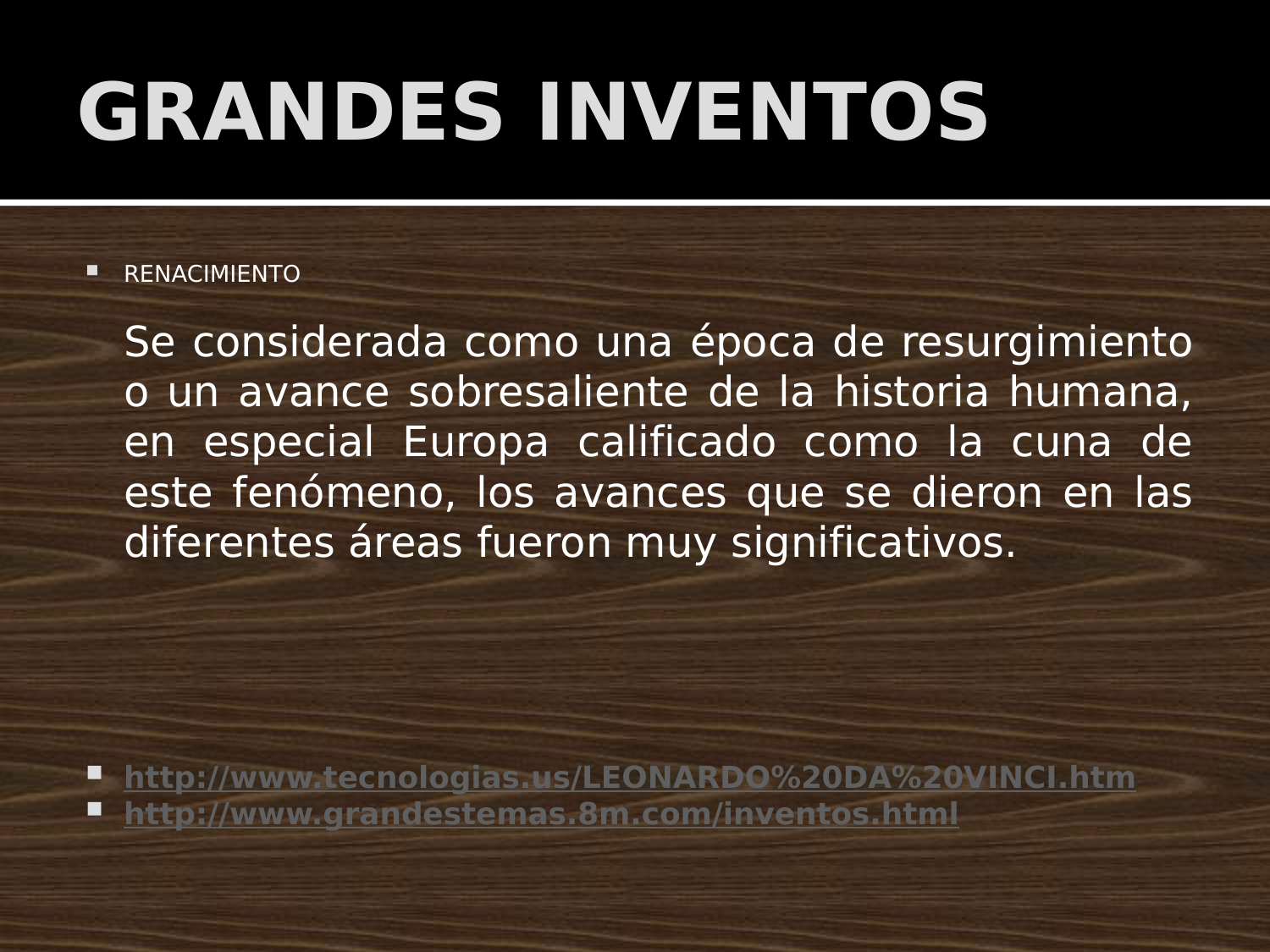

# GRANDES INVENTOS
RENACIMIENTO

	Se considerada como una época de resurgimiento o un avance sobresaliente de la historia humana, en especial Europa calificado como la cuna de este fenómeno, los avances que se dieron en las diferentes áreas fueron muy significativos.

http://www.tecnologias.us/LEONARDO%20DA%20VINCI.htm
http://www.grandestemas.8m.com/inventos.html